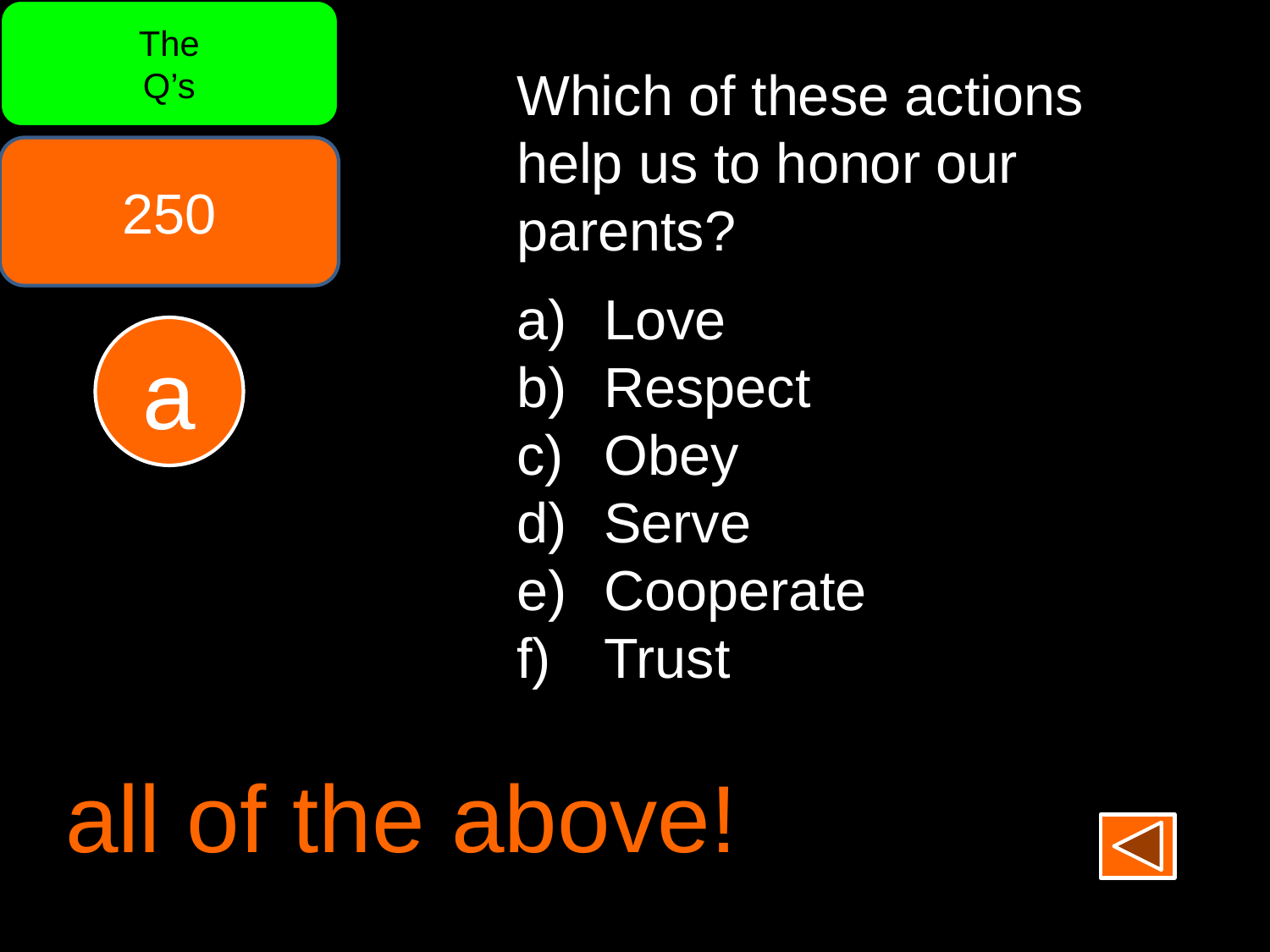

The
Q’s
Which of these actions
help us to honor our
parents?

 Love
 Respect
 Obey
 Serve
 Cooperate
 Trust
250
a
all of the above!